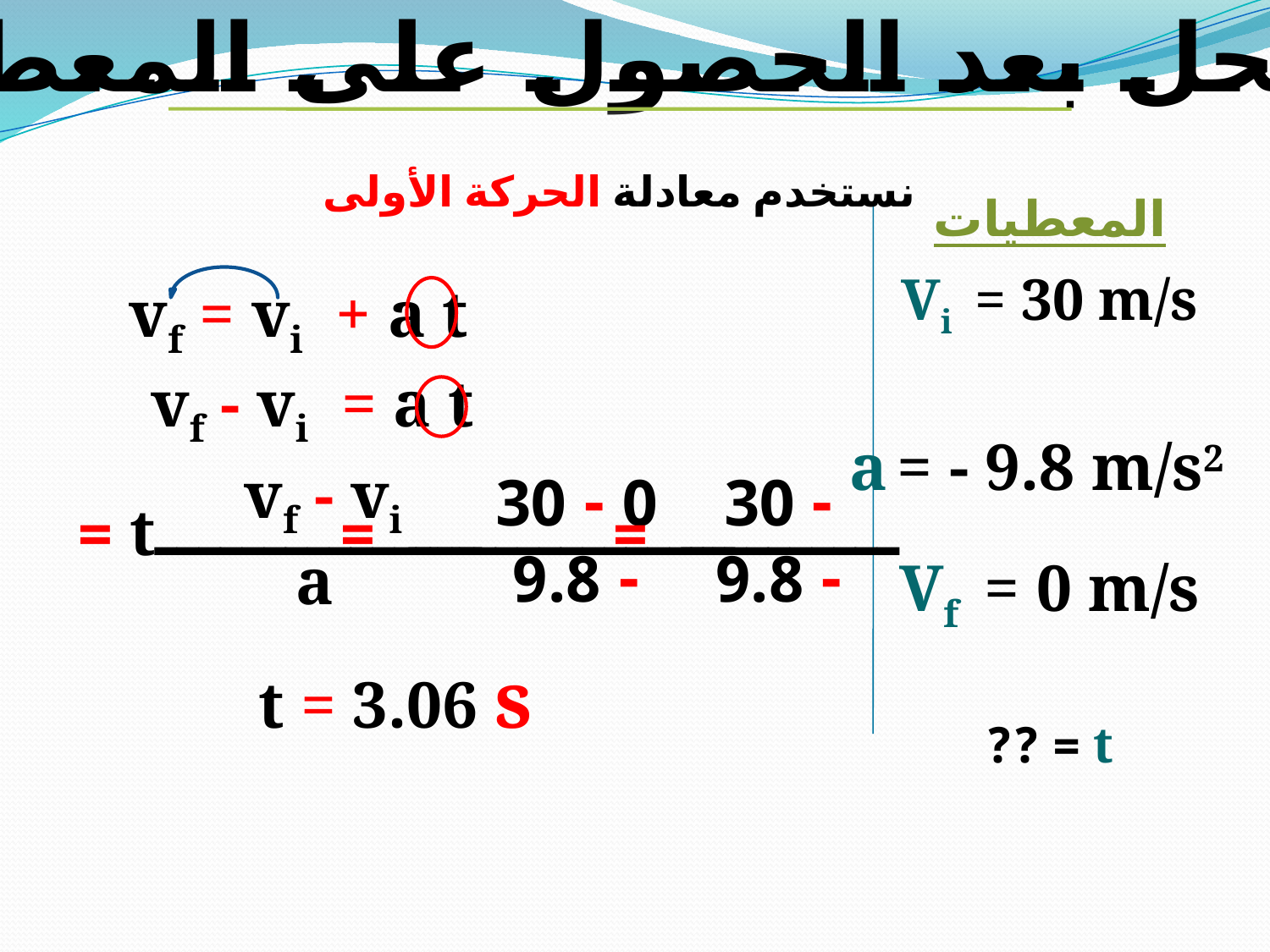

الحل بعد الحصول على المعطيات
نستخدم معادلة الحركة الأولى
المعطيات

Vi  = 30 m/s

  a = - 9.8 m/s2

Vf  = 0 m/s

t = ??

vf = vi  + a t

vf - vi  = a t

vf - vi
a
0 - 30
- 9.8
- 30
- 9.8
 ـــــــــــــــt =
 ـــــــــــــــ  =
 ــــــــــ  =
 t = 3.06 s